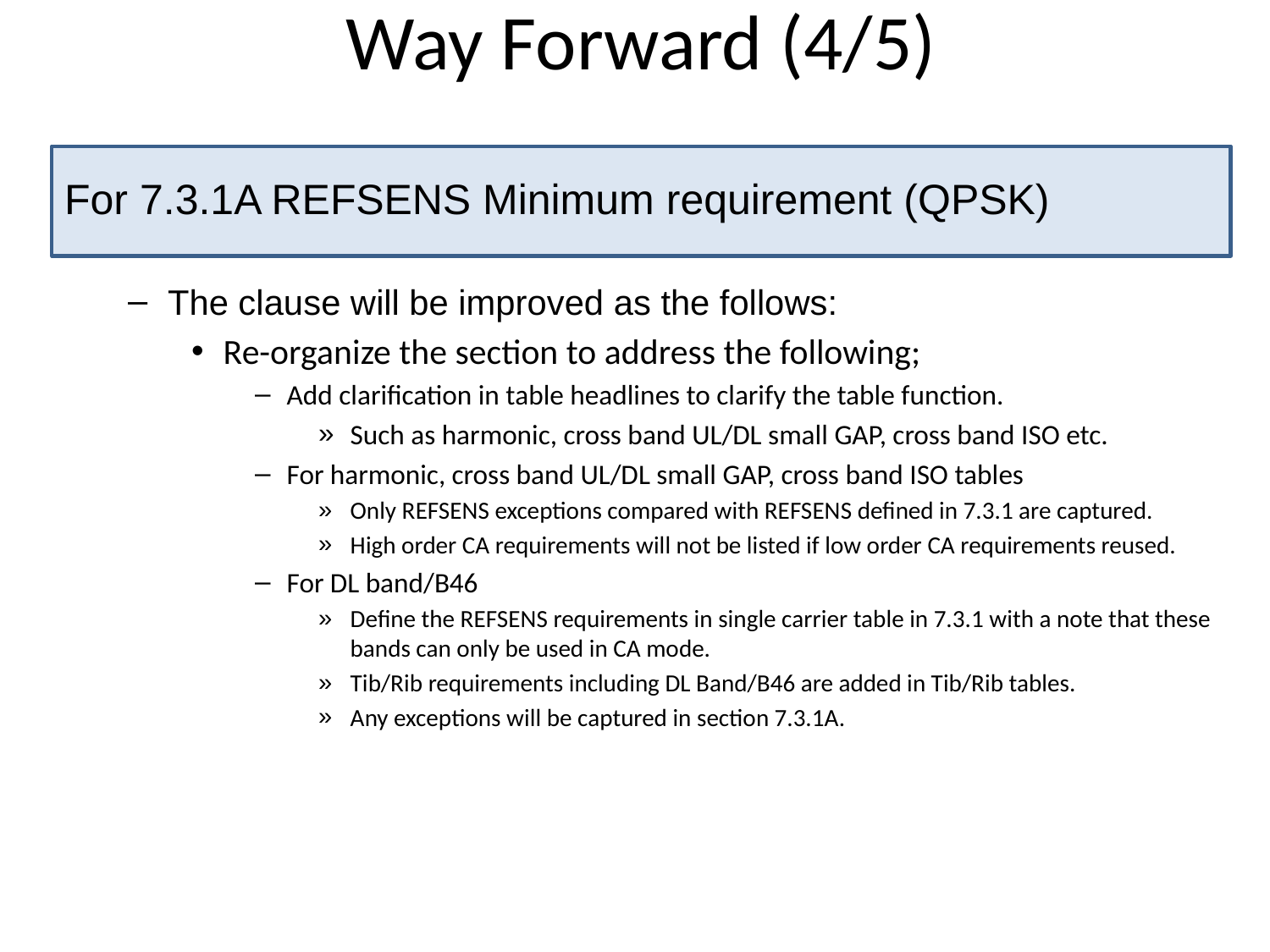

# Way Forward (4/5)

For 7.3.1A REFSENS Minimum requirement (QPSK)

The clause will be improved as the follows:
Re-organize the section to address the following;
Add clarification in table headlines to clarify the table function.
Such as harmonic, cross band UL/DL small GAP, cross band ISO etc.
For harmonic, cross band UL/DL small GAP, cross band ISO tables
Only REFSENS exceptions compared with REFSENS defined in 7.3.1 are captured.
High order CA requirements will not be listed if low order CA requirements reused.
For DL band/B46
Define the REFSENS requirements in single carrier table in 7.3.1 with a note that these bands can only be used in CA mode.
Tib/Rib requirements including DL Band/B46 are added in Tib/Rib tables.
Any exceptions will be captured in section 7.3.1A.